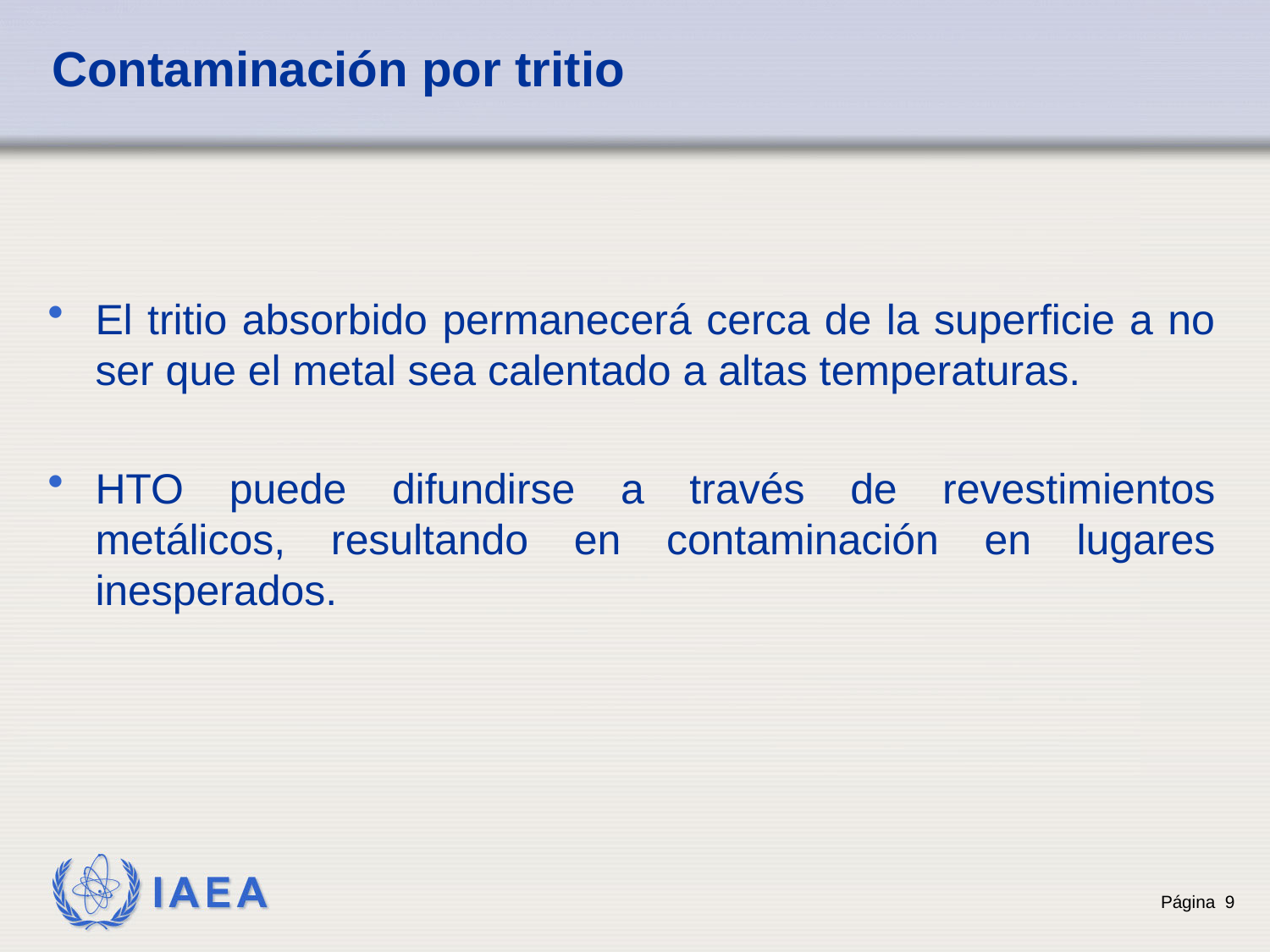

# Contaminación por tritio
El tritio absorbido permanecerá cerca de la superficie a no ser que el metal sea calentado a altas temperaturas.

HTO puede difundirse a través de revestimientos metálicos, resultando en contaminación en lugares inesperados.
Página  9